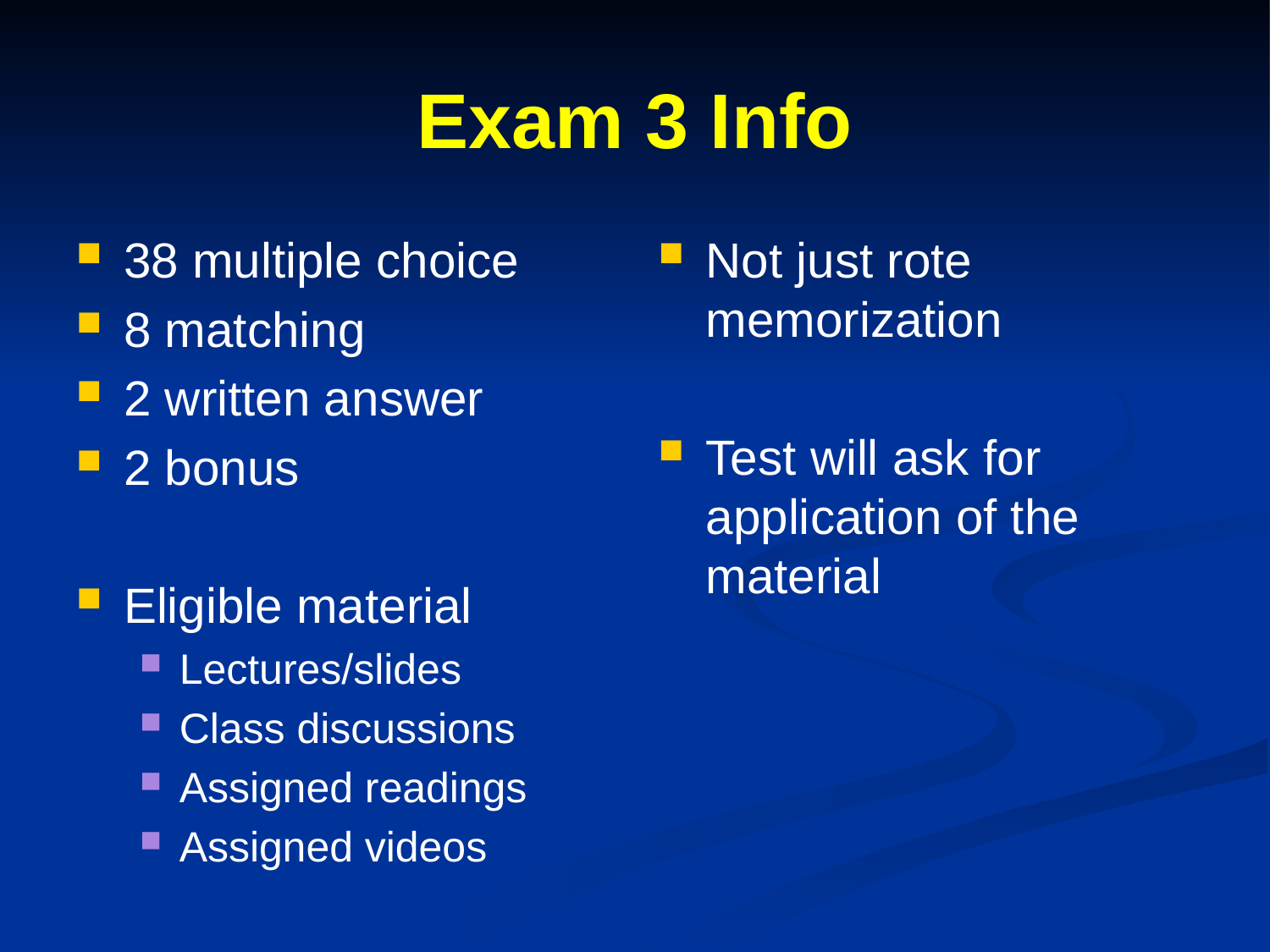

# Exam 3 Info
38 multiple choice
8 matching
2 written answer
2 bonus

Eligible material
Lectures/slides
Class discussions
Assigned readings
Assigned videos

Not just rote memorization

Test will ask for application of the material